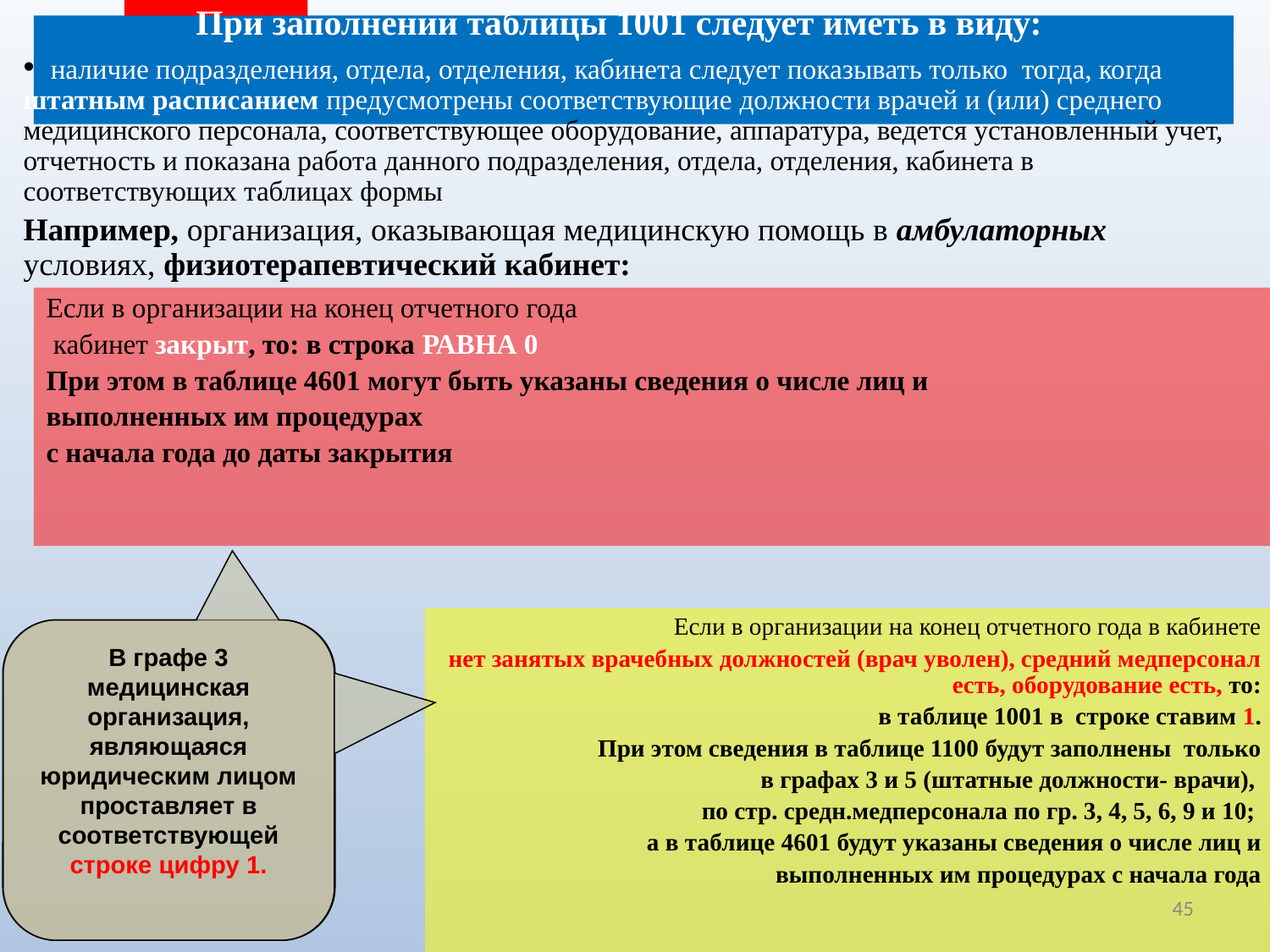

При заполнении таблицы 1001 следует иметь в виду:

  наличие подразделения, отдела, отделения, кабинета следует показывать только  тогда, когда штатным расписанием предусмотрены соответствующие должности врачей и (или) среднего медицинского персонала, соответствующее оборудование, аппаратура, ведется установленный учет, отчетность и показана работа данного подразделения, отдела, отделения, кабинета в соответствующих таблицах формы
Например, организация, оказывающая медицинскую помощь в амбулаторных условиях, физиотерапевтический кабинет:
Если в организации на конец отчетного года
 кабинет закрыт, то: в строка РАВНА 0
При этом в таблице 4601 могут быть указаны сведения о числе лиц и
выполненных им процедурах
с начала года до даты закрытия
Если в организации на конец отчетного года в кабинете
нет занятых врачебных должностей (врач уволен), средний медперсонал есть, оборудование есть, то:
в таблице 1001 в  строке ставим 1.
При этом сведения в таблице 1100 будут заполнены  только
в графах 3 и 5 (штатные должности- врачи),
по стр. средн.медперсонала по гр. 3, 4, 5, 6, 9 и 10;
а в таблице 4601 будут указаны сведения о числе лиц и
 выполненных им процедурах с начала года
В графе 3 медицинская организация, являющаяся юридическим лицом проставляет в соответствующей
 строке цифру 1.

45